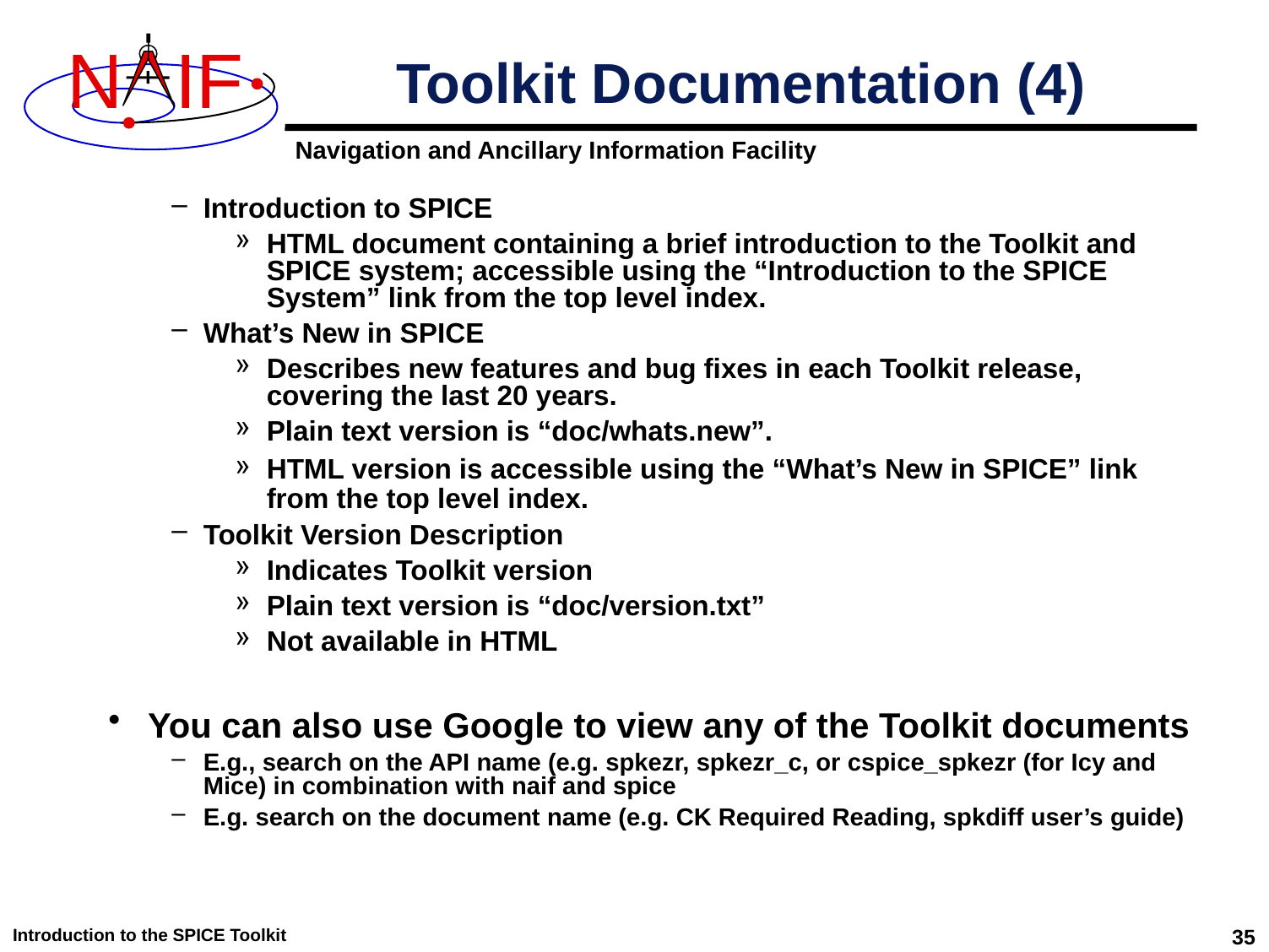

# Toolkit Documentation (4)
Introduction to SPICE
HTML document containing a brief introduction to the Toolkit and SPICE system; accessible using the “Introduction to the SPICE System” link from the top level index.
What’s New in SPICE
Describes new features and bug fixes in each Toolkit release, covering the last 20 years.
Plain text version is “doc/whats.new”.
HTML version is accessible using the “What’s New in SPICE” link from the top level index.
Toolkit Version Description
Indicates Toolkit version
Plain text version is “doc/version.txt”
Not available in HTML

You can also use Google to view any of the Toolkit documents
E.g., search on the API name (e.g. spkezr, spkezr_c, or cspice_spkezr (for Icy and Mice) in combination with naif and spice
E.g. search on the document name (e.g. CK Required Reading, spkdiff user’s guide)
Introduction to the SPICE Toolkit
35